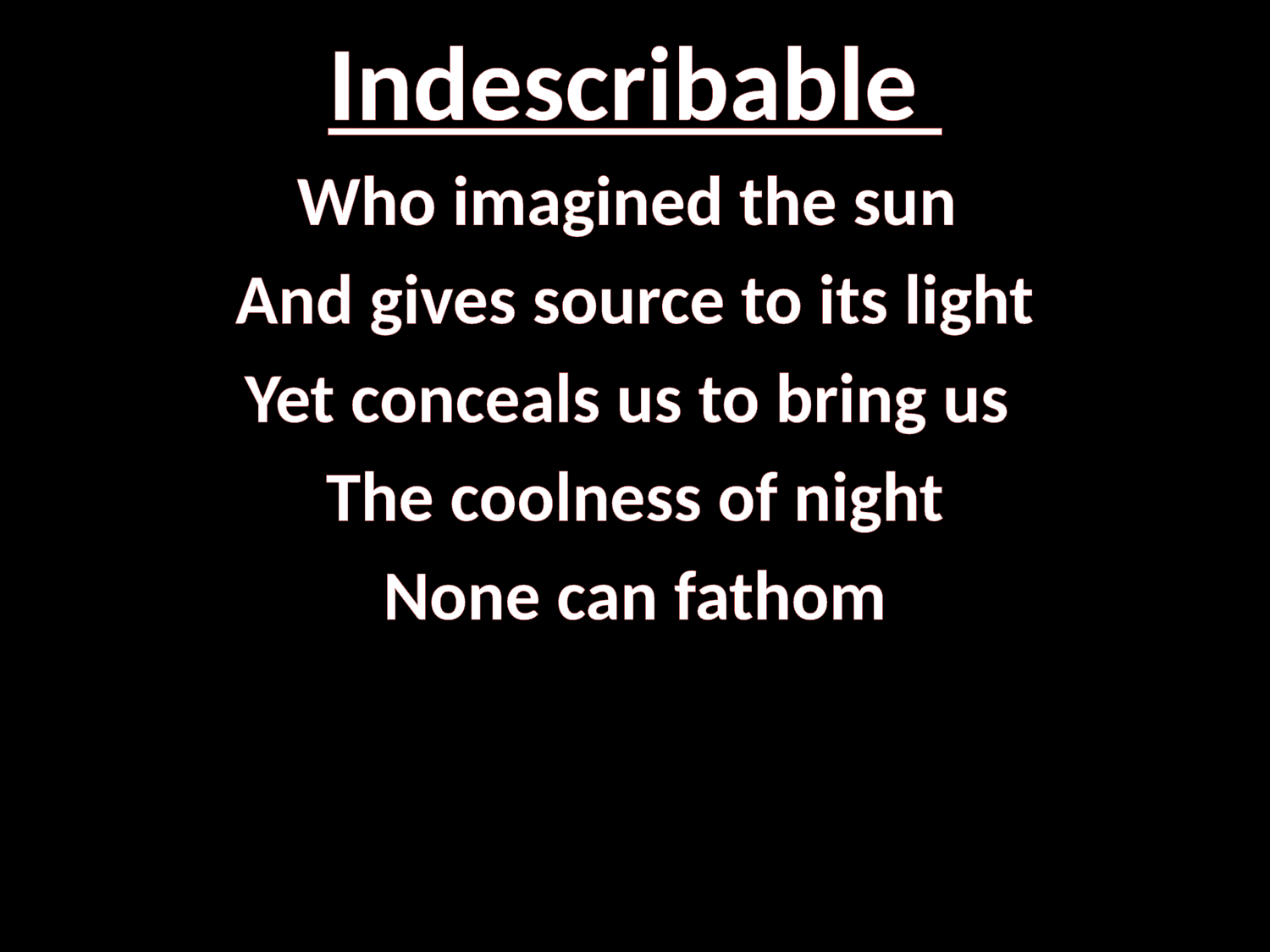

# Indescribable
Who imagined the sun
And gives source to its light
Yet conceals us to bring us
The coolness of night
None can fathom